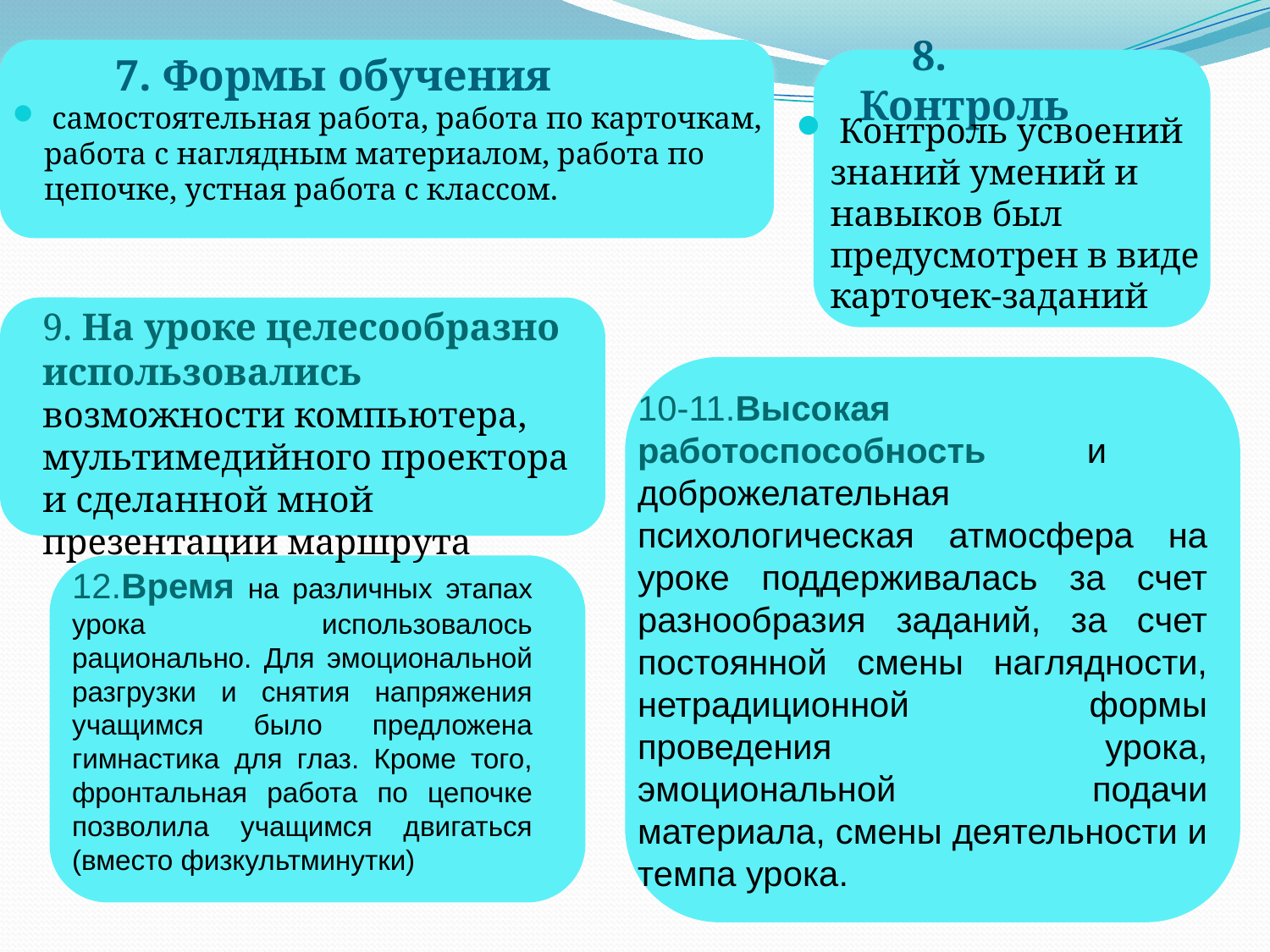

8. Контроль

7. Формы обучения

 самостоятельная работа, работа по карточкам, работа с наглядным материалом, работа по цепочке, устная работа с классом.

 Контроль усвоений знаний умений и навыков был предусмотрен в виде карточек-заданий

9. На уроке целесообразно использовались возможности компьютера, мультимедийного проектора и сделанной мной презентации маршрута

10-11.Высокая работоспособность и  доброжелательная психологическая атмосфера на уроке поддерживалась за счет разнообразия заданий, за счет постоянной смены наглядности, нетрадиционной формы проведения урока, эмоциональной подачи материала, смены деятельности и темпа урока.

12.Время на различных этапах урока использовалось рационально. Для эмоциональной разгрузки и снятия напряжения учащимся было предложена гимнастика для глаз. Кроме того, фронтальная работа по цепочке позволила учащимся двигаться (вместо физкультминутки)